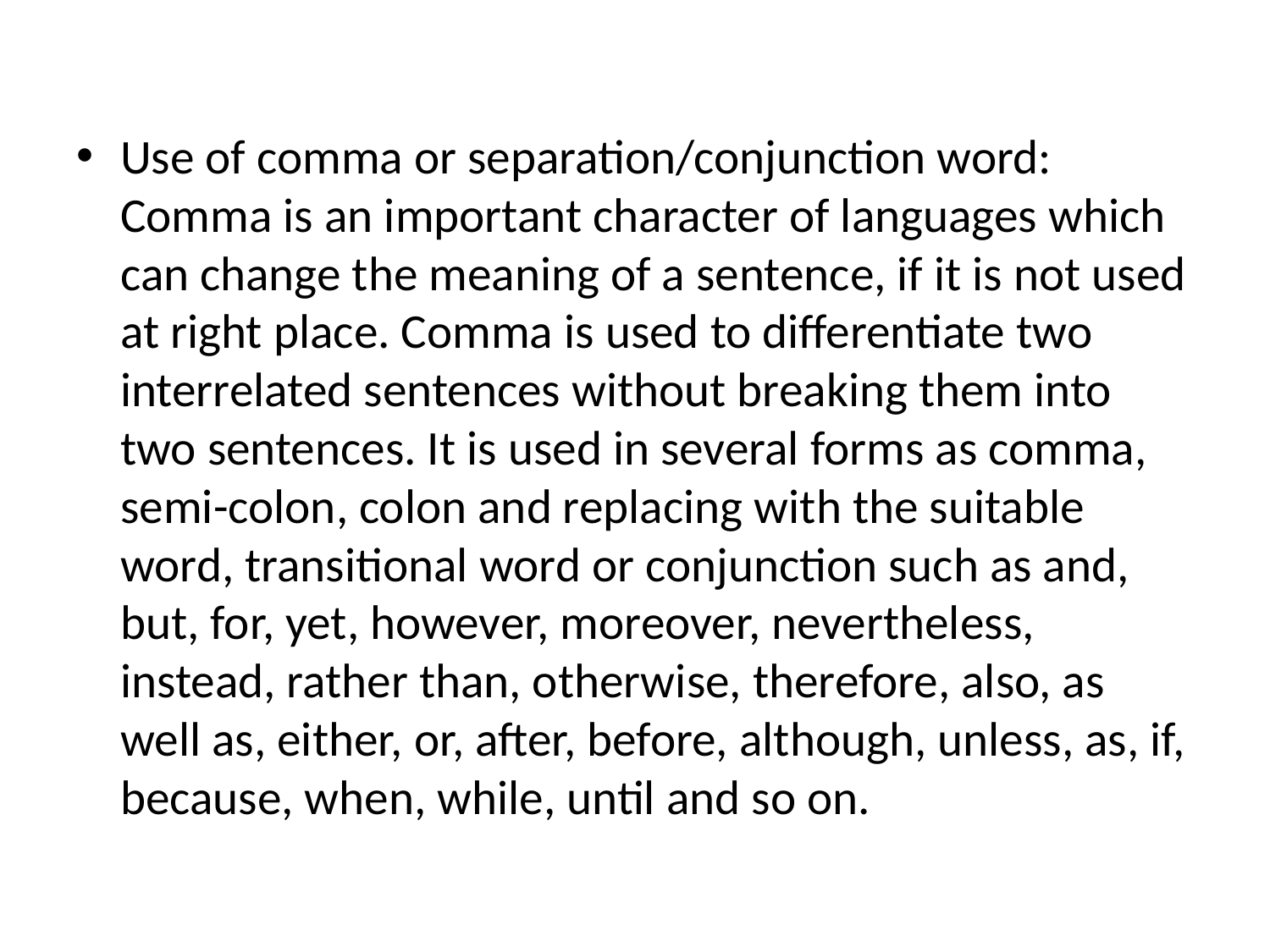

Use of comma or separation/conjunction word: Comma is an important character of languages which can change the meaning of a sentence, if it is not used at right place. Comma is used to differentiate two interrelated sentences without breaking them into two sentences. It is used in several forms as comma, semi-colon, colon and replacing with the suitable word, transitional word or conjunction such as and, but, for, yet, however, moreover, nevertheless, instead, rather than, otherwise, therefore, also, as well as, either, or, after, before, although, unless, as, if, because, when, while, until and so on.